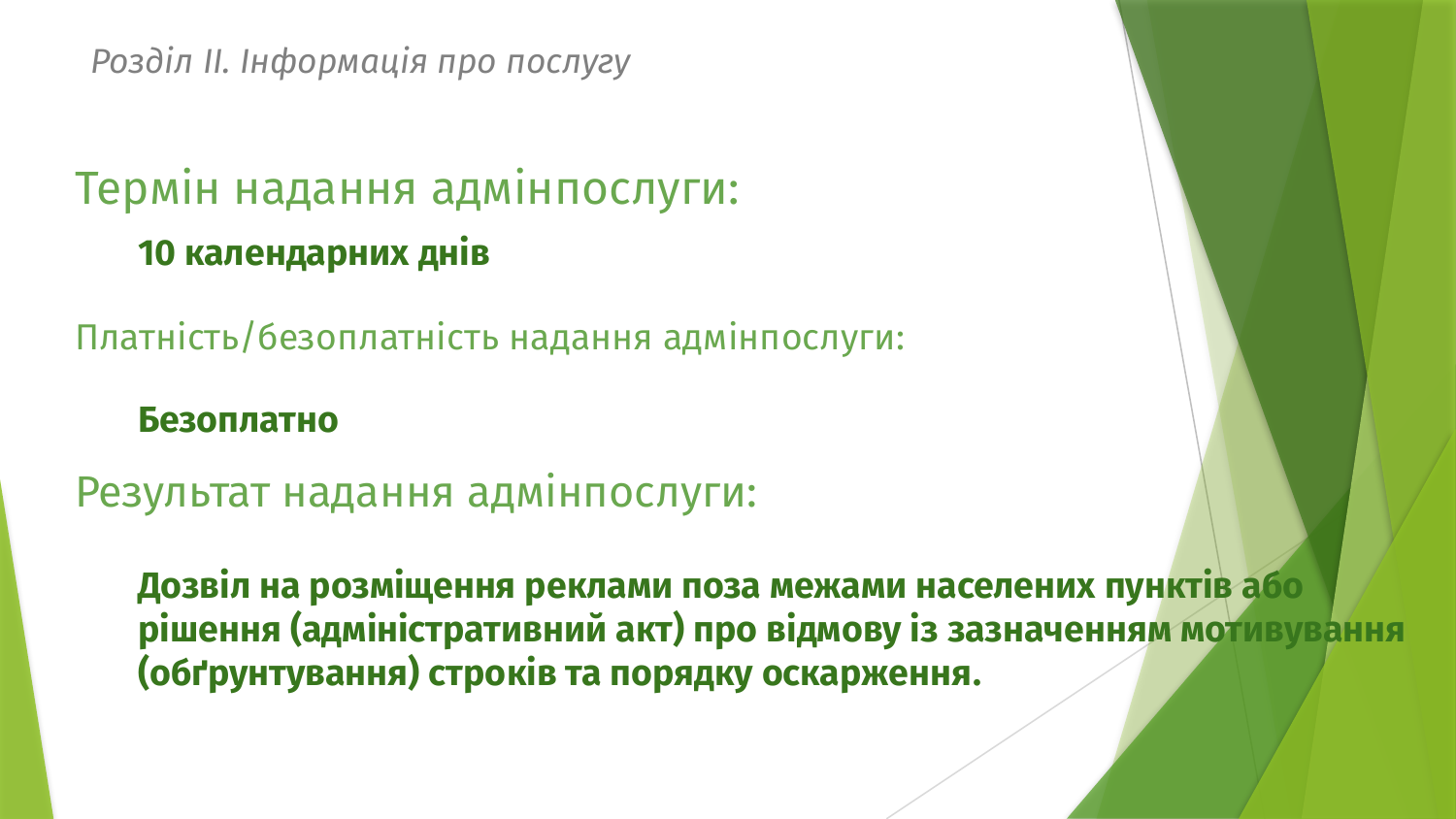

Розділ ІІ. Інформація про послугу
# Термін надання адмінпослуги:
10 календарних днів
Платність/безоплатність надання адмінпослуги:
Безоплатно
Результат надання адмінпослуги:
Дозвіл на розміщення реклами поза межами населених пунктів або рішення (адміністративний акт) про відмову із зазначенням мотивування (обґрунтування) строків та порядку оскарження.